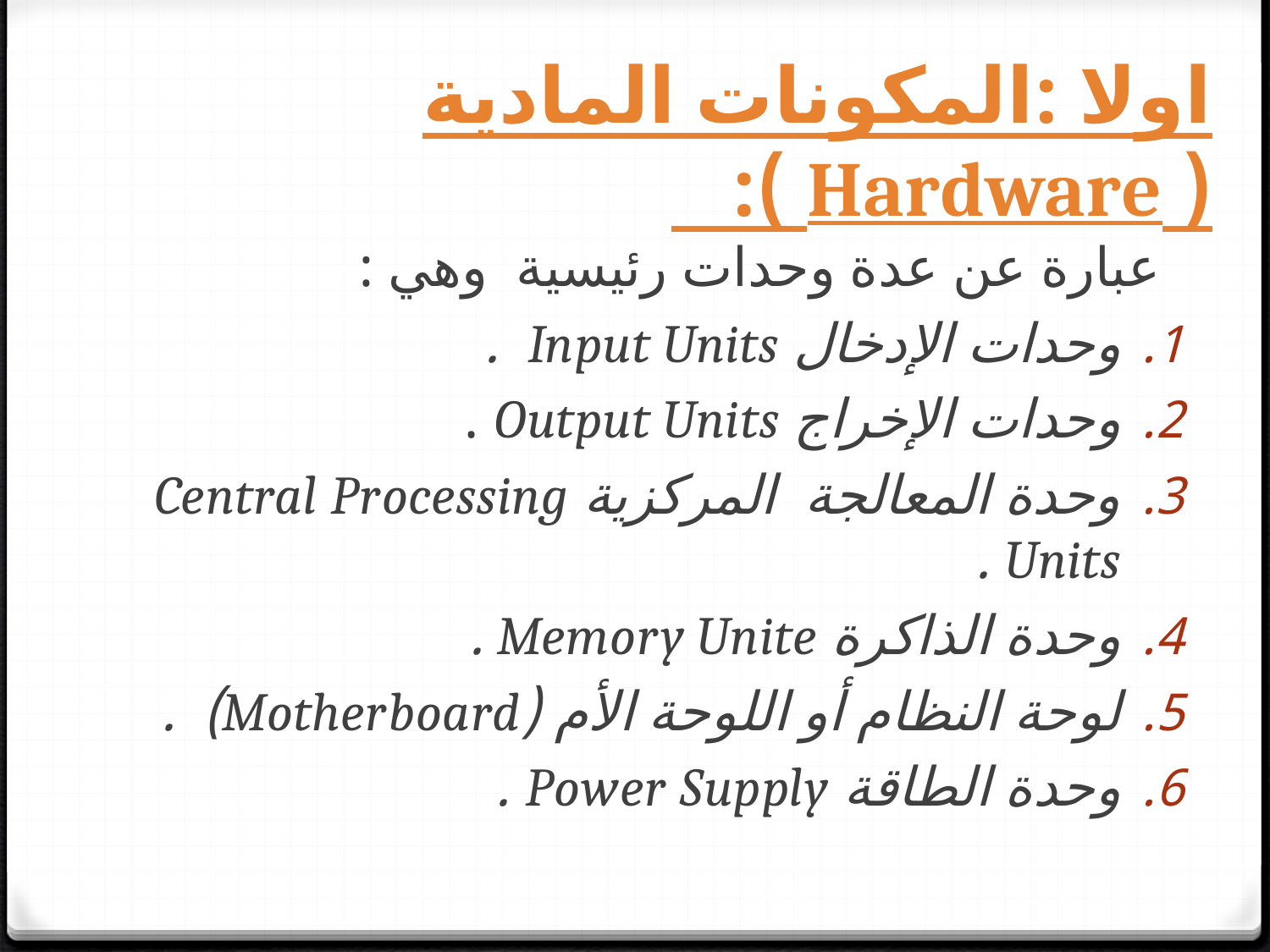

# اولا :المكونات المادية ( Hardware ):
  عبارة عن عدة وحدات رئيسية  وهي :
وحدات الإدخال Input Units  .
وحدات الإخراج Output Units .
وحدة المعالجة  المركزية Central Processing Units .
وحدة الذاكرة Memory Unite .
لوحة النظام أو اللوحة الأم (Motherboard)  .
وحدة الطاقة Power Supply .